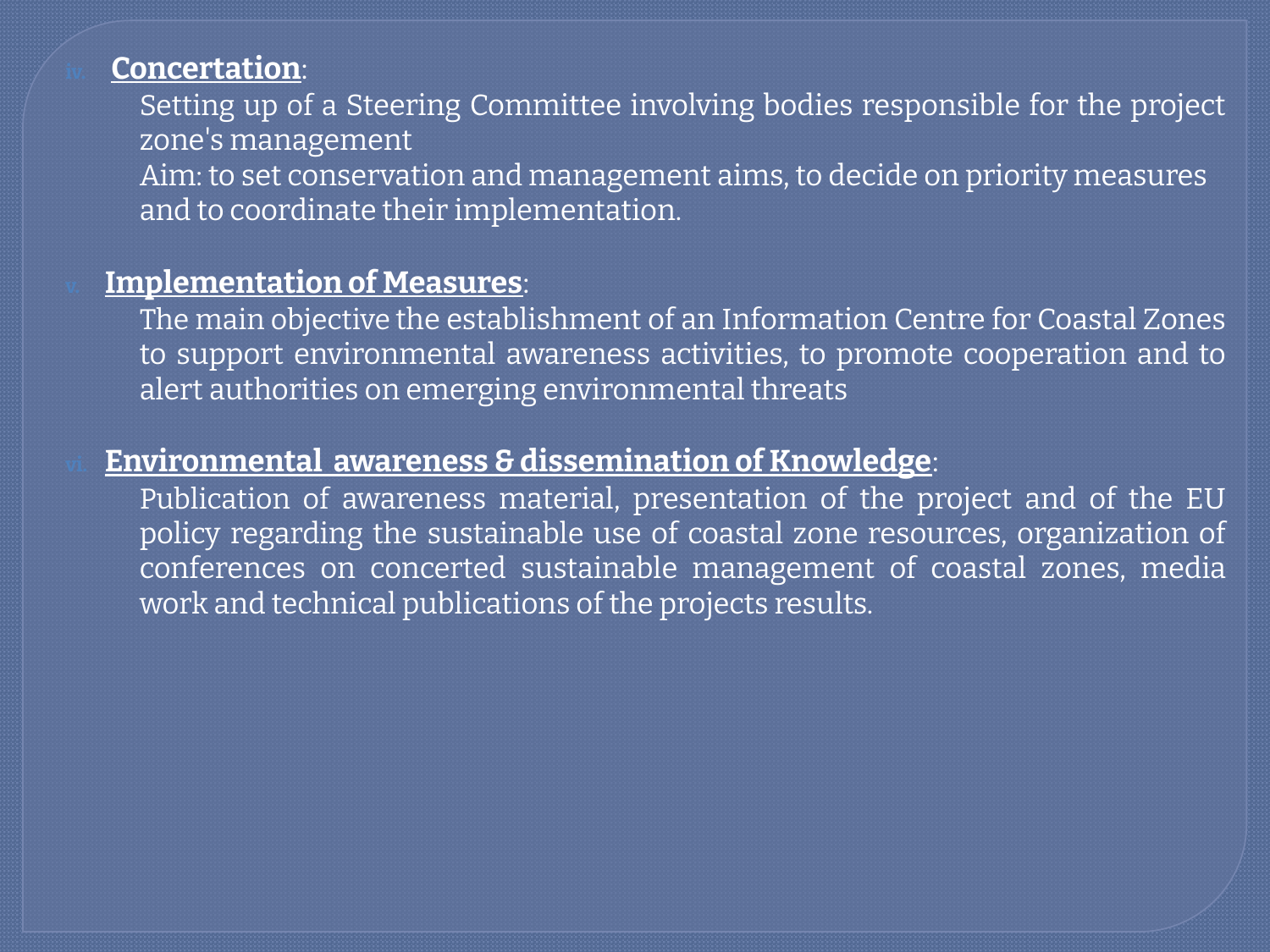

Concertation:
	Setting up of a Steering Committee involving bodies responsible for the project zone's management
	Aim: to set conservation and management aims, to decide on priority measures and to coordinate their implementation.

Implementation of Measures:
	The main objective the establishment of an Information Centre for Coastal Zones to support environmental awareness activities, to promote cooperation and to alert authorities on emerging environmental threats

Environmental  awareness & dissemination of Knowledge:
	Publication of awareness material, presentation of the project and of the EU policy regarding the sustainable use of coastal zone resources, organization of conferences on concerted sustainable management of coastal zones, media work and technical publications of the projects results.